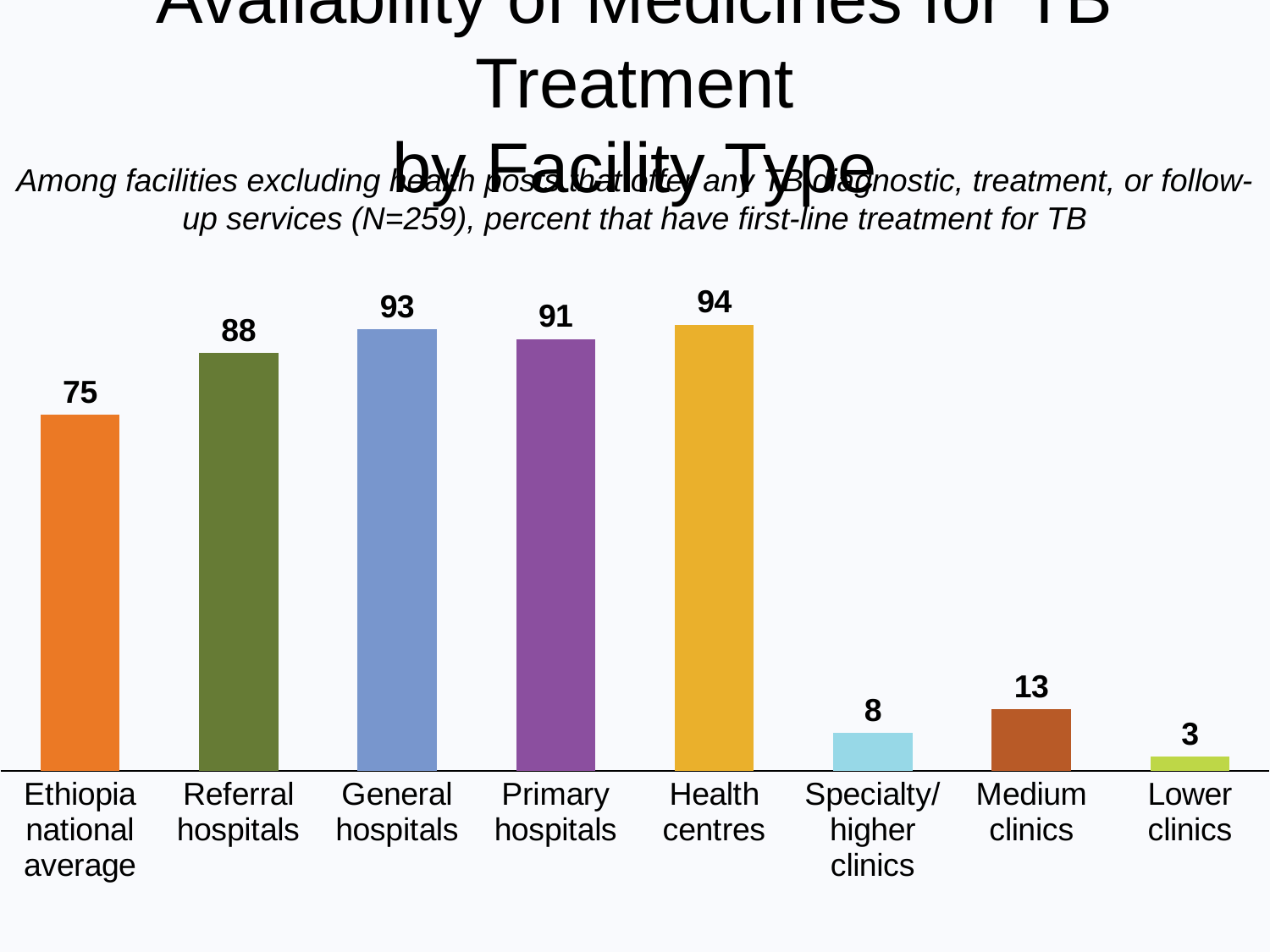

# Availability of Medicines for TB Treatment by Facility Type
Among facilities excluding health posts that offer any TB diagnostic, treatment, or follow-up services (N=259), percent that have first-line treatment for TB

### Chart

| Category | First-line treatment for TB |
|---|---|
| Ethiopia national average | 75.0 |
| Referral hospitals | 88.0 |
| General hospitals | 93.0 |
| Primary hospitals | 91.0 |
| Health centres | 94.0 |
| Specialty/ higher clinics | 8.0 |
| Medium clinics | 13.0 |
| Lower clinics | 3.0 |